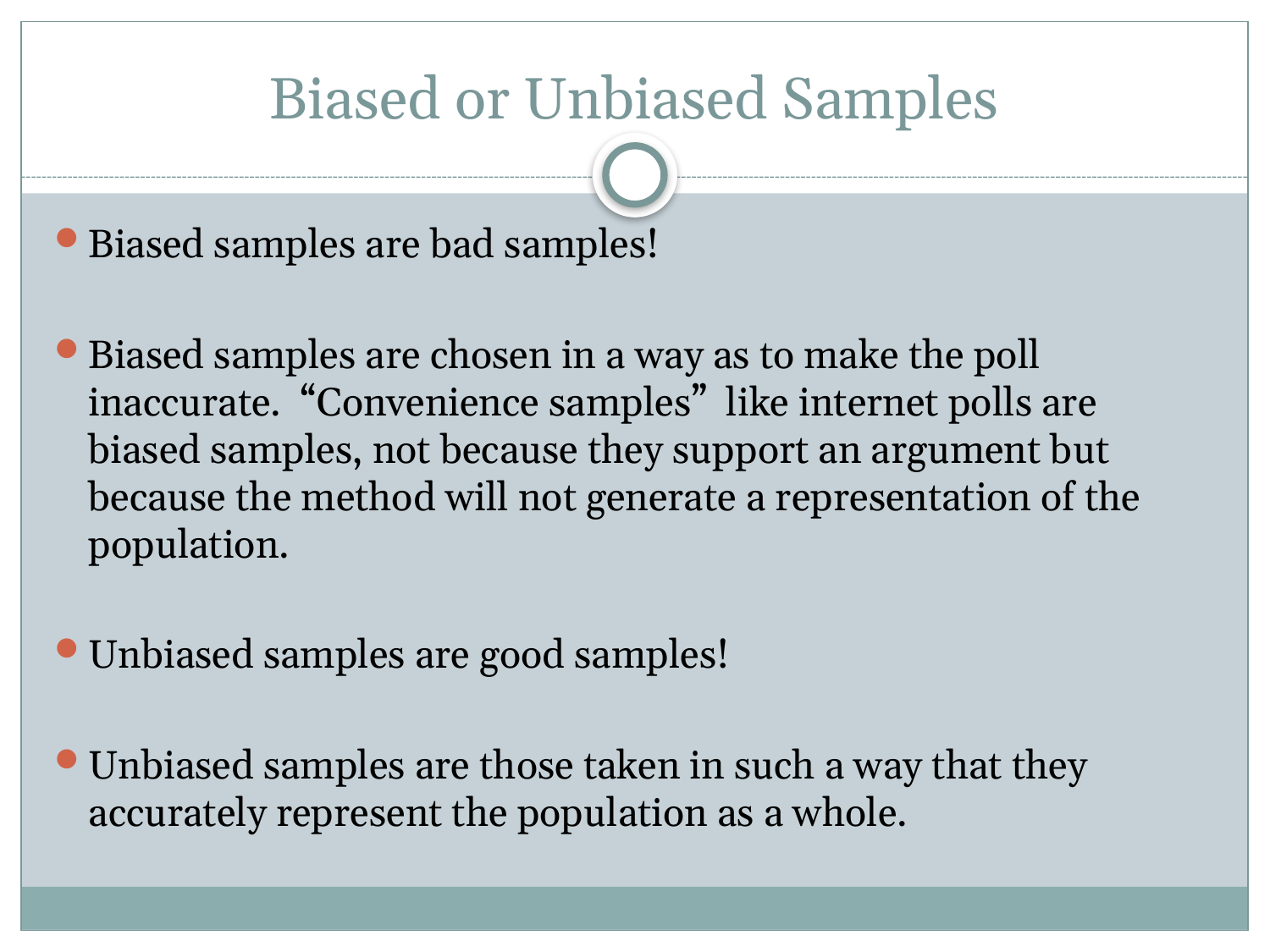

# Biased or Unbiased Samples
Biased samples are bad samples!

Biased samples are chosen in a way as to make the poll inaccurate.  “Convenience samples”  like internet polls are biased samples, not because they support an argument but because the method will not generate a representation of the population.

Unbiased samples are good samples!

Unbiased samples are those taken in such a way that they accurately represent the population as a whole.